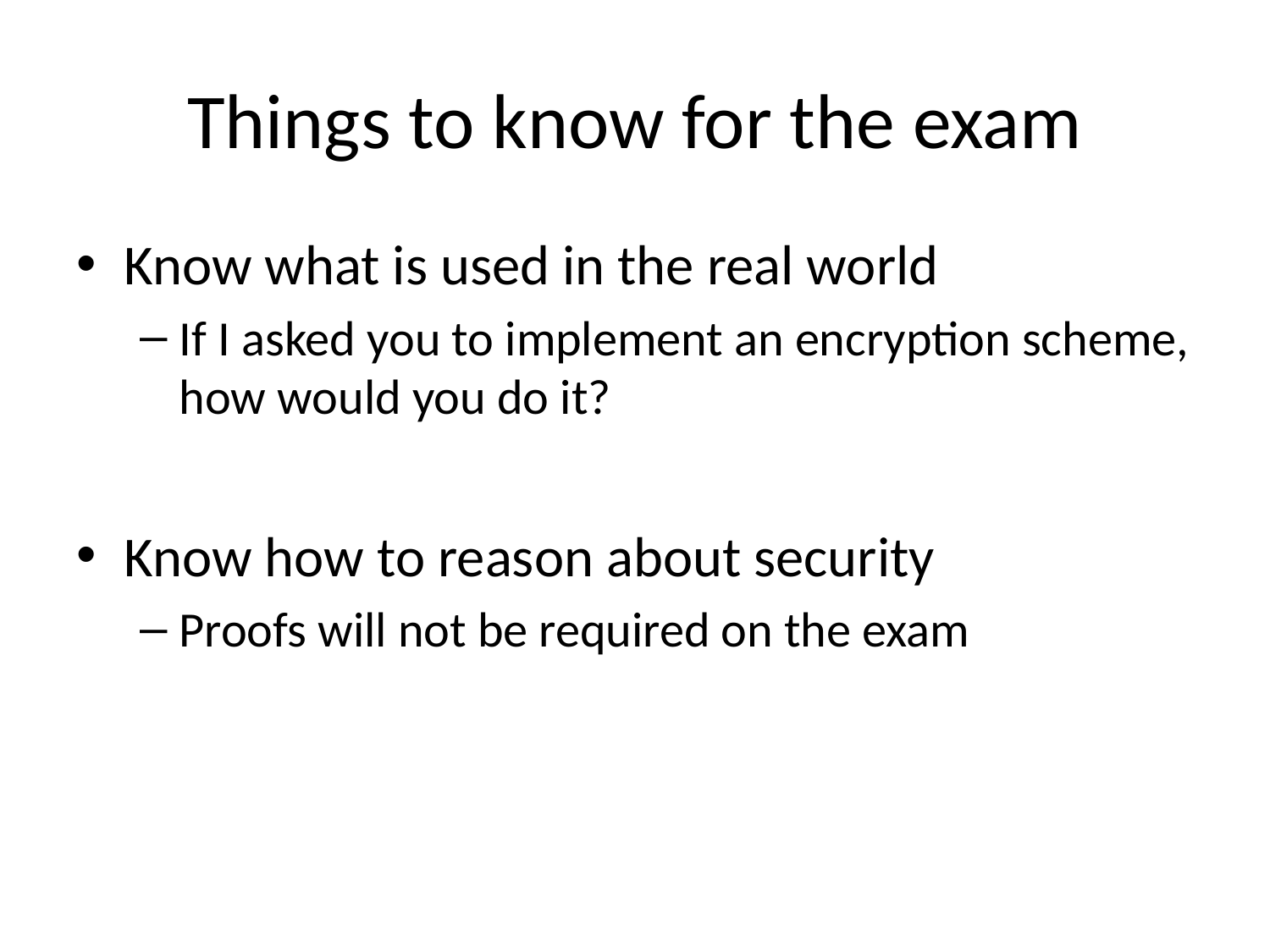

# Things to know for the exam
Know what is used in the real world
If I asked you to implement an encryption scheme, how would you do it?

Know how to reason about security
Proofs will not be required on the exam